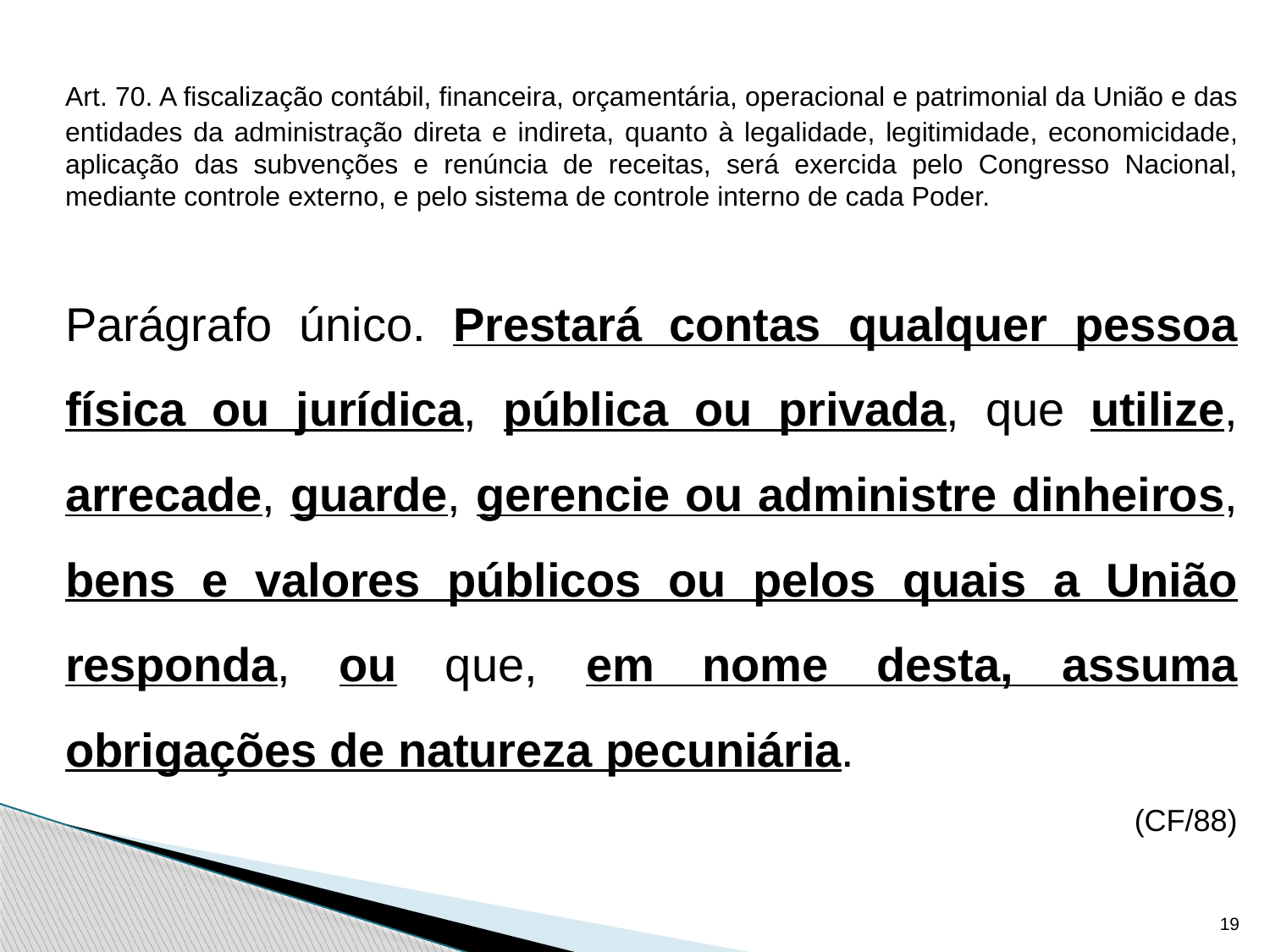

Art. 70. A fiscalização contábil, financeira, orçamentária, operacional e patrimonial da União e das entidades da administração direta e indireta, quanto à legalidade, legitimidade, economicidade, aplicação das subvenções e renúncia de receitas, será exercida pelo Congresso Nacional, mediante controle externo, e pelo sistema de controle interno de cada Poder.

	Parágrafo único. Prestará contas qualquer pessoa física ou jurídica, pública ou privada, que utilize, arrecade, guarde, gerencie ou administre dinheiros, bens e valores públicos ou pelos quais a União responda, ou que, em nome desta, assuma obrigações de natureza pecuniária.
(CF/88)
19